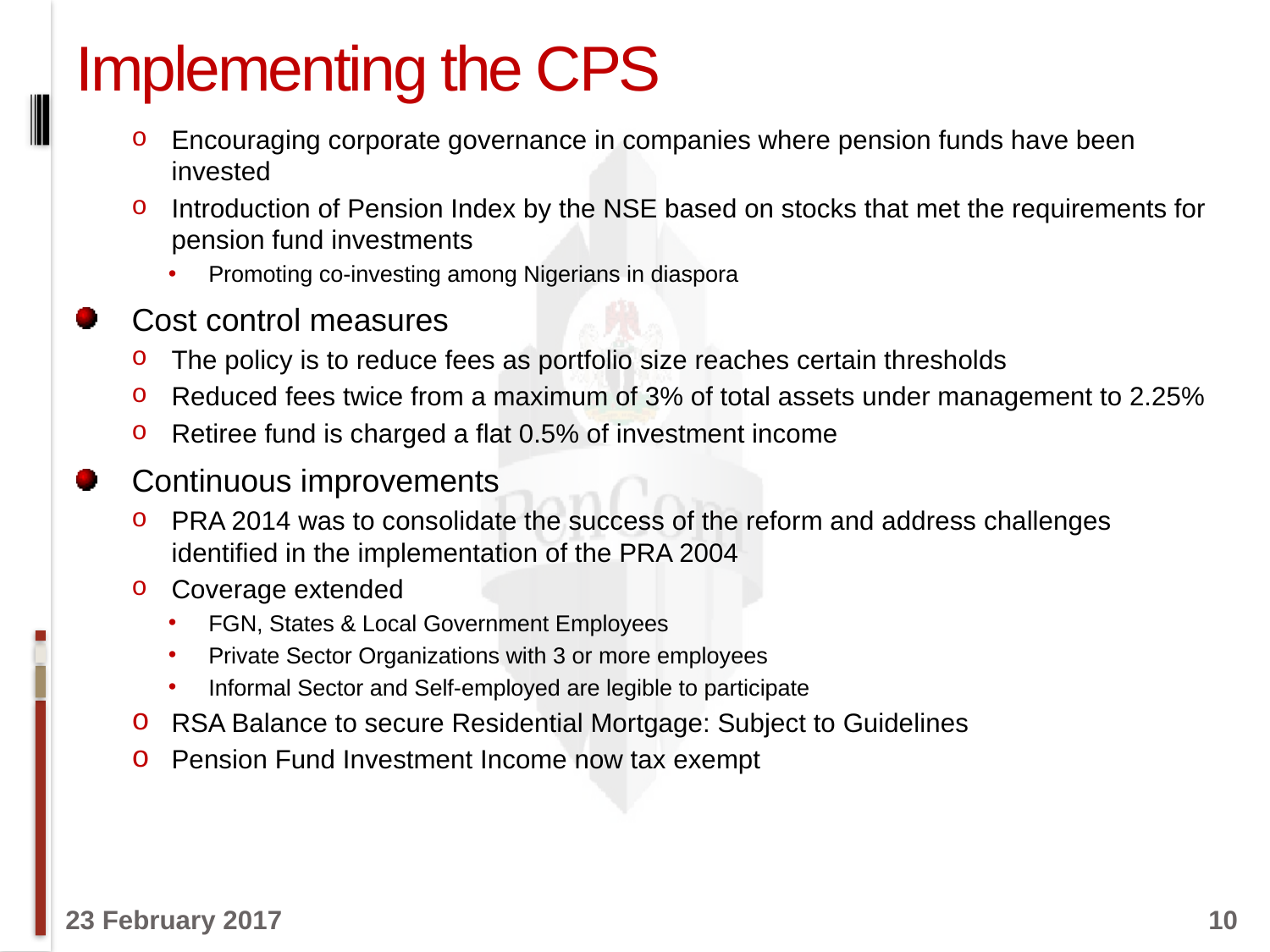

# Implementing the CPS
Encouraging corporate governance in companies where pension funds have been invested
Introduction of Pension Index by the NSE based on stocks that met the requirements for pension fund investments
Promoting co-investing among Nigerians in diaspora
Cost control measures
The policy is to reduce fees as portfolio size reaches certain thresholds
Reduced fees twice from a maximum of 3% of total assets under management to 2.25%
Retiree fund is charged a flat 0.5% of investment income
Continuous improvements
PRA 2014 was to consolidate the success of the reform and address challenges identified in the implementation of the PRA 2004
Coverage extended
FGN, States & Local Government Employees
Private Sector Organizations with 3 or more employees
Informal Sector and Self-employed are legible to participate
RSA Balance to secure Residential Mortgage: Subject to Guidelines
Pension Fund Investment Income now tax exempt

23 February 2017
10